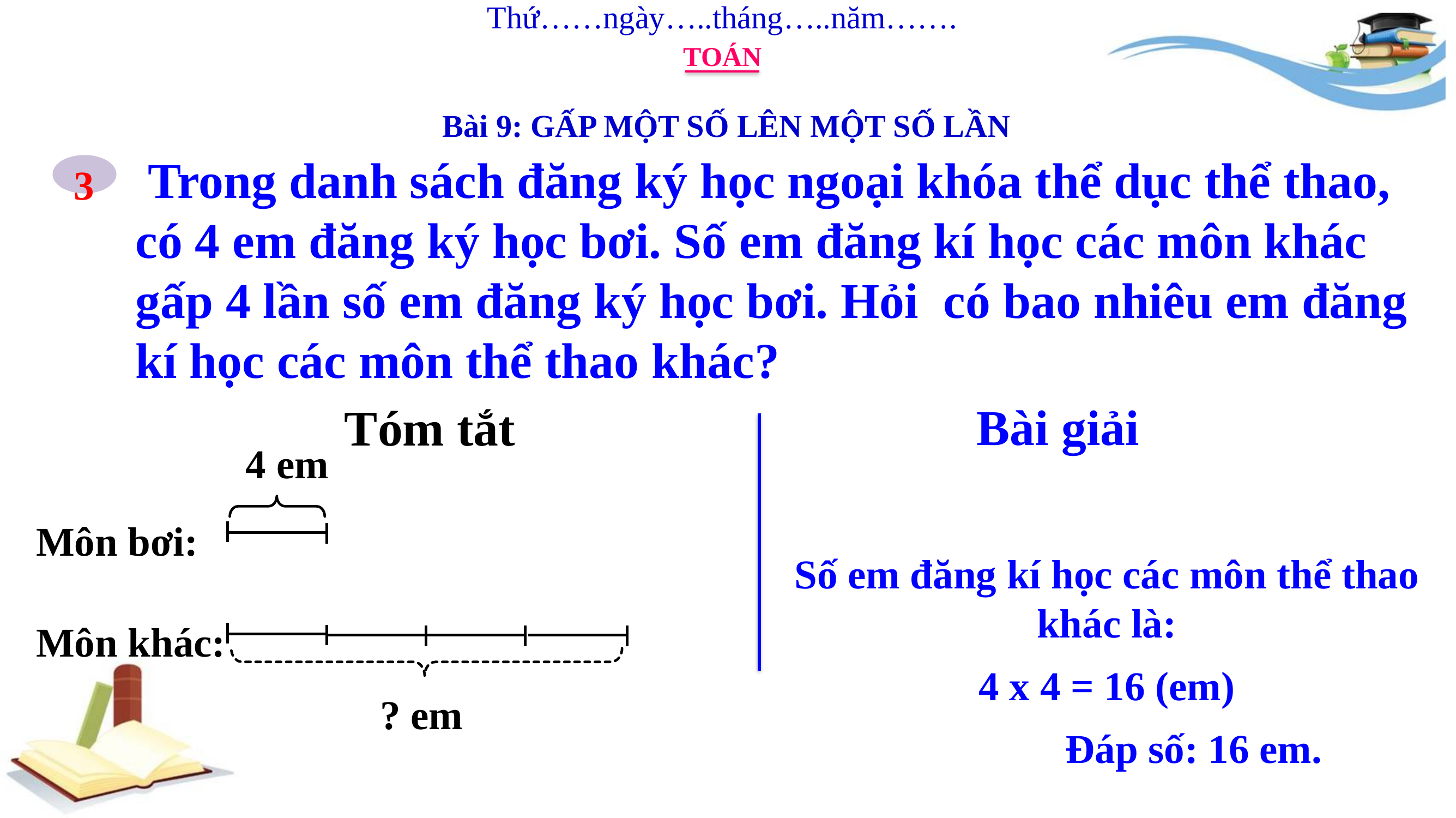

Thứ……ngày…..tháng…..năm…….
TOÁN
Bài 9: GẤP MỘT SỐ LÊN MỘT SỐ LẦN
3

 Trong danh sách đăng ký học ngoại khóa thể dục thể thao, có 4 em đăng ký học bơi. Số em đăng kí học các môn khác gấp 4 lần số em đăng ký học bơi. Hỏi  có bao nhiêu em đăng kí học các môn thể thao khác?
Bài giải
Tóm tắt
4 em

Môn bơi:
Môn khác:
Số em đăng kí học các môn thể thao khác là:
4 x 4 = 16 (em)
                 Đáp số: 16 em.
? em